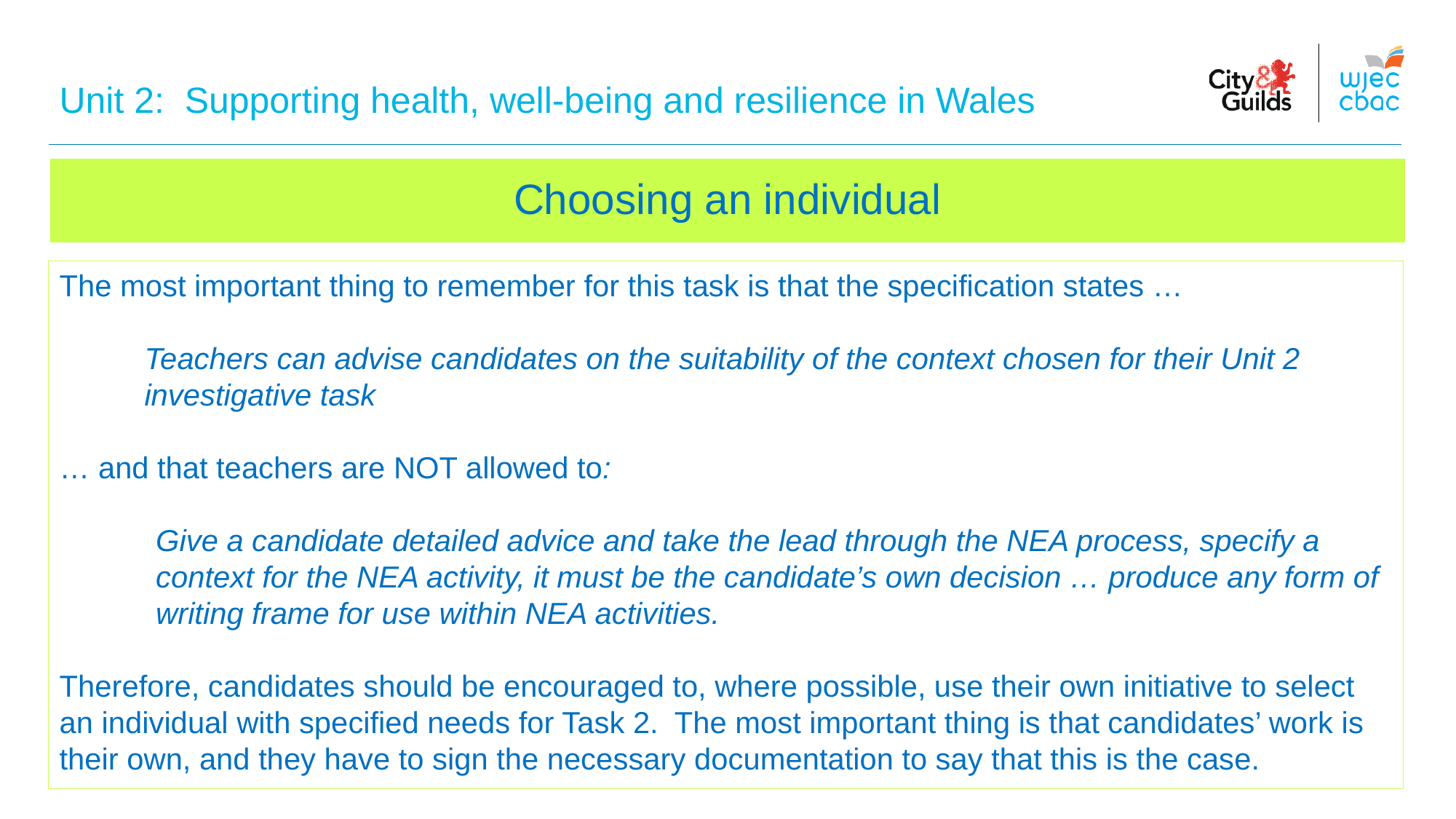

Unit 2:  Supporting health, well-being and resilience in Wales
# Choosing an individual
The most important thing to remember for this task is that the specification states …

Teachers can advise candidates on the suitability of the context chosen for their Unit 2 investigative task

… and that teachers are NOT allowed to:

Give a candidate detailed advice and take the lead through the NEA process, specify a context for the NEA activity, it must be the candidate’s own decision … produce any form of writing frame for use within NEA activities.

Therefore, candidates should be encouraged to, where possible, use their own initiative to select an individual with specified needs for Task 2.  The most important thing is that candidates’ work is their own, and they have to sign the necessary documentation to say that this is the case.